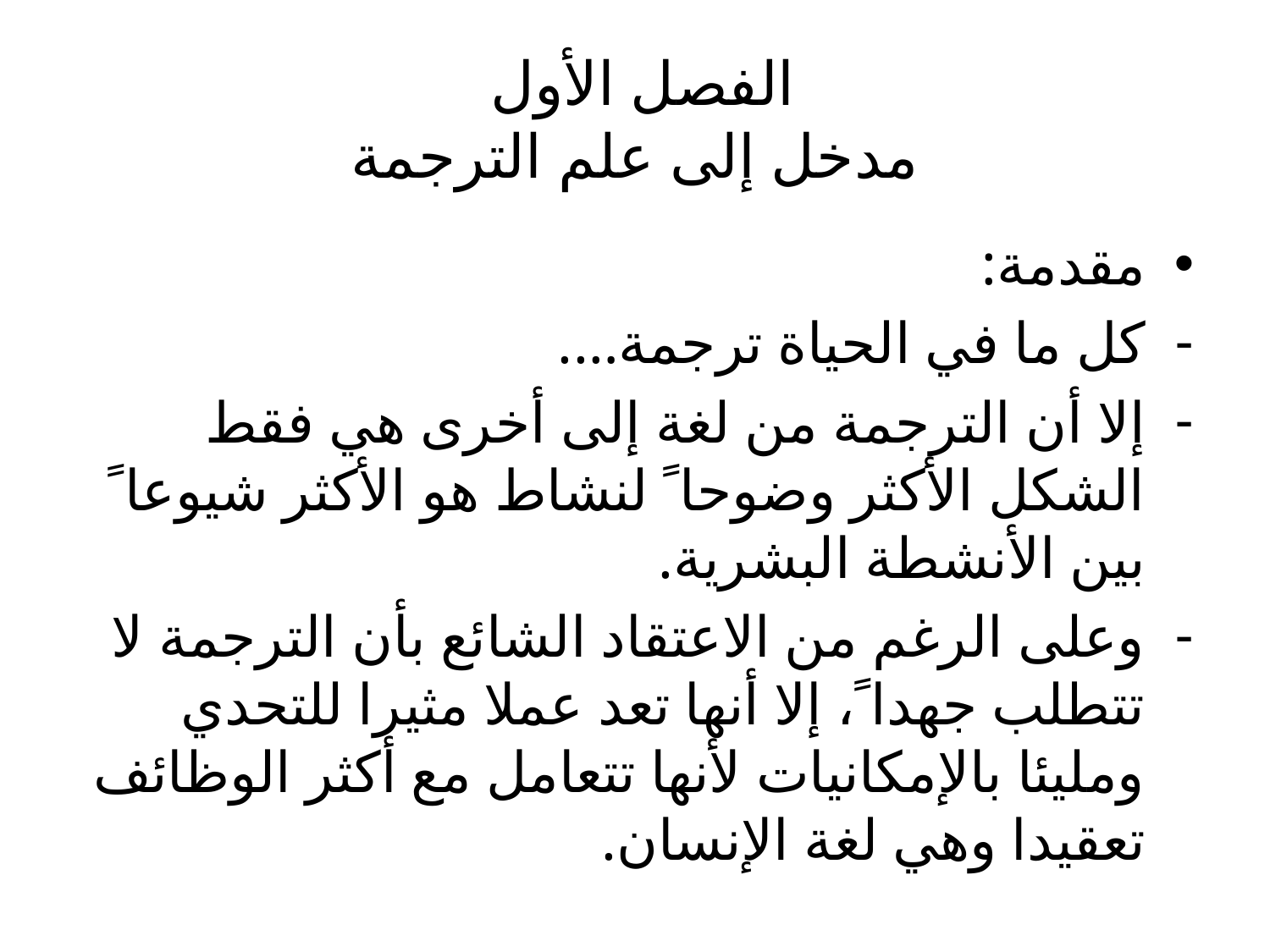

# الفصل الأول مدخل إلى علم الترجمة
مقدمة:
كل ما في الحياة ترجمة….
إلا أن الترجمة من لغة إلى أخرى هي فقط الشكل الأكثر وضوحا ً لنشاط هو الأكثر شيوعا ً بين الأنشطة البشرية.
وعلى الرغم من الاعتقاد الشائع بأن الترجمة لا تتطلب جهدا ً، إلا أنها تعد عملا مثيرا للتحدي ومليئا بالإمكانيات لأنها تتعامل مع أكثر الوظائف تعقيدا وهي لغة الإنسان.